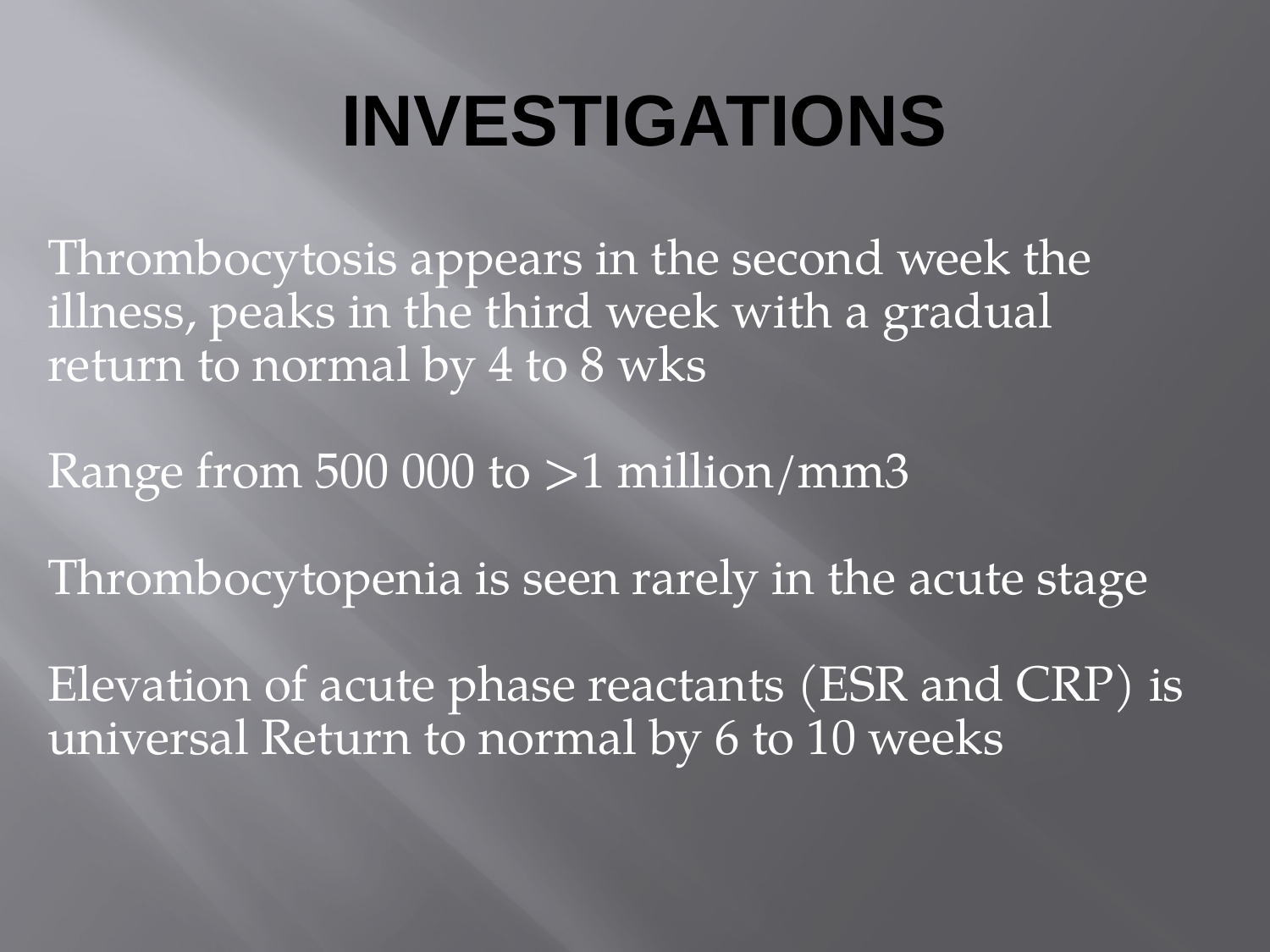

# INVESTIGATIONS
Thrombocytosis appears in the second week the illness, peaks in the third week with a gradual return to normal by 4 to 8 wks

Range from 500 000 to >1 million/mm3

Thrombocytopenia is seen rarely in the acute stage

Elevation of acute phase reactants (ESR and CRP) is universal Return to normal by 6 to 10 weeks